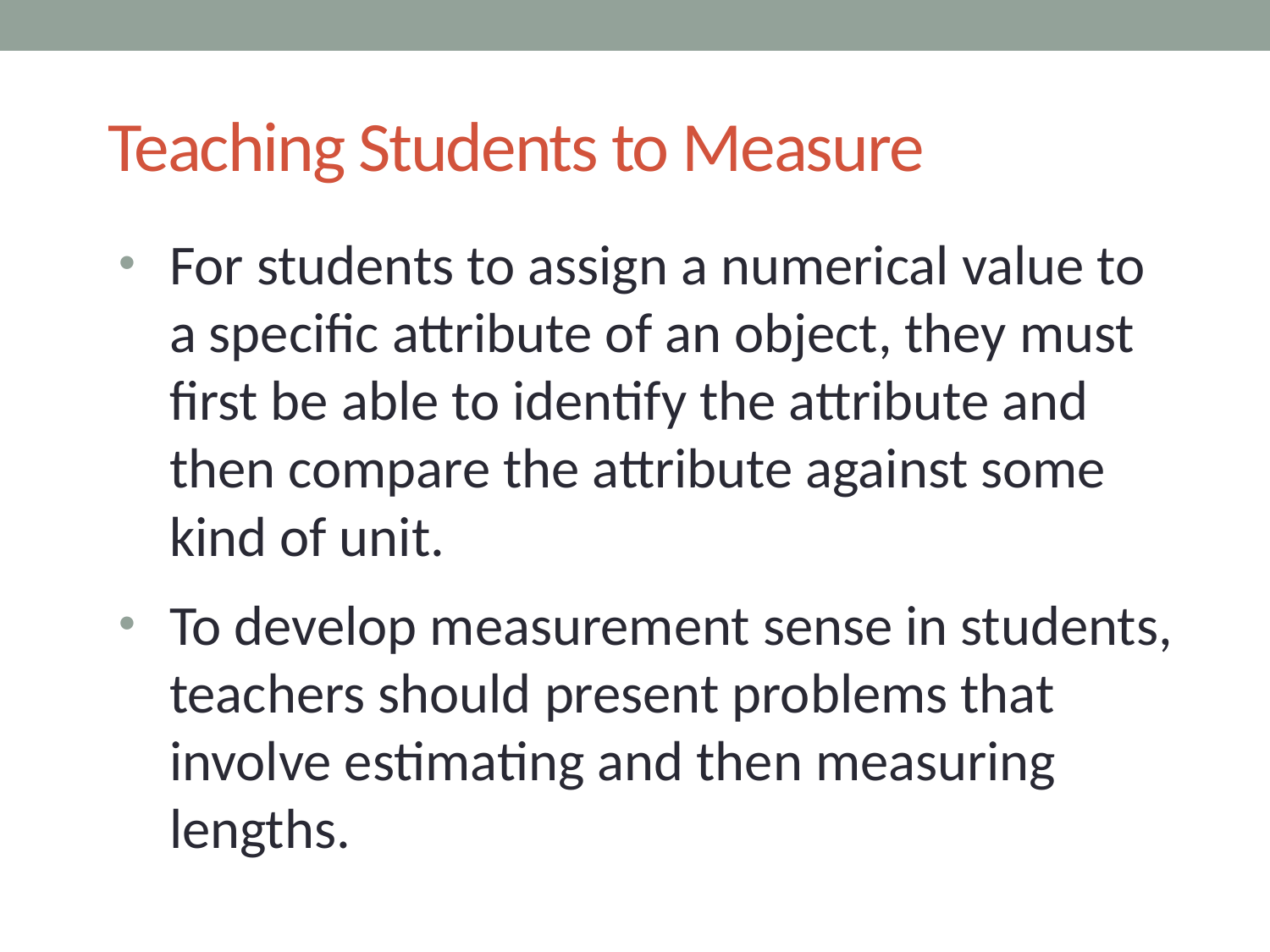

# Teaching Students to Measure
For students to assign a numerical value to
a specific attribute of an object, they must first be able to identify the attribute and then compare the attribute against some kind of unit.
To develop measurement sense in students, teachers should present problems that involve estimating and then measuring lengths.